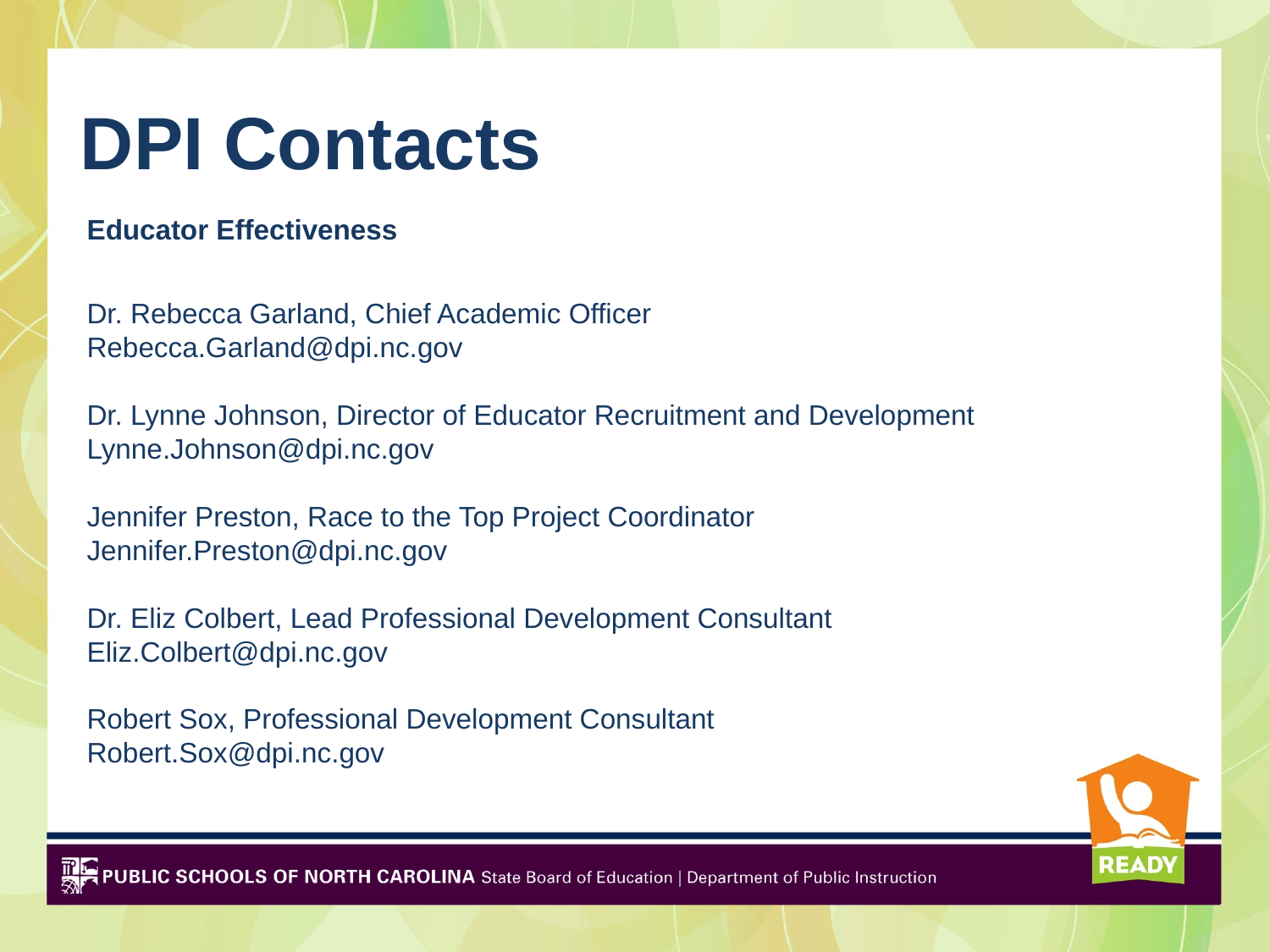

# DPI Contacts
Educator Effectiveness

Dr. Rebecca Garland, Chief Academic Officer
Rebecca.Garland@dpi.nc.gov

Dr. Lynne Johnson, Director of Educator Recruitment and Development
Lynne.Johnson@dpi.nc.gov

Jennifer Preston, Race to the Top Project Coordinator
Jennifer.Preston@dpi.nc.gov

Dr. Eliz Colbert, Lead Professional Development Consultant
Eliz.Colbert@dpi.nc.gov

Robert Sox, Professional Development Consultant
Robert.Sox@dpi.nc.gov